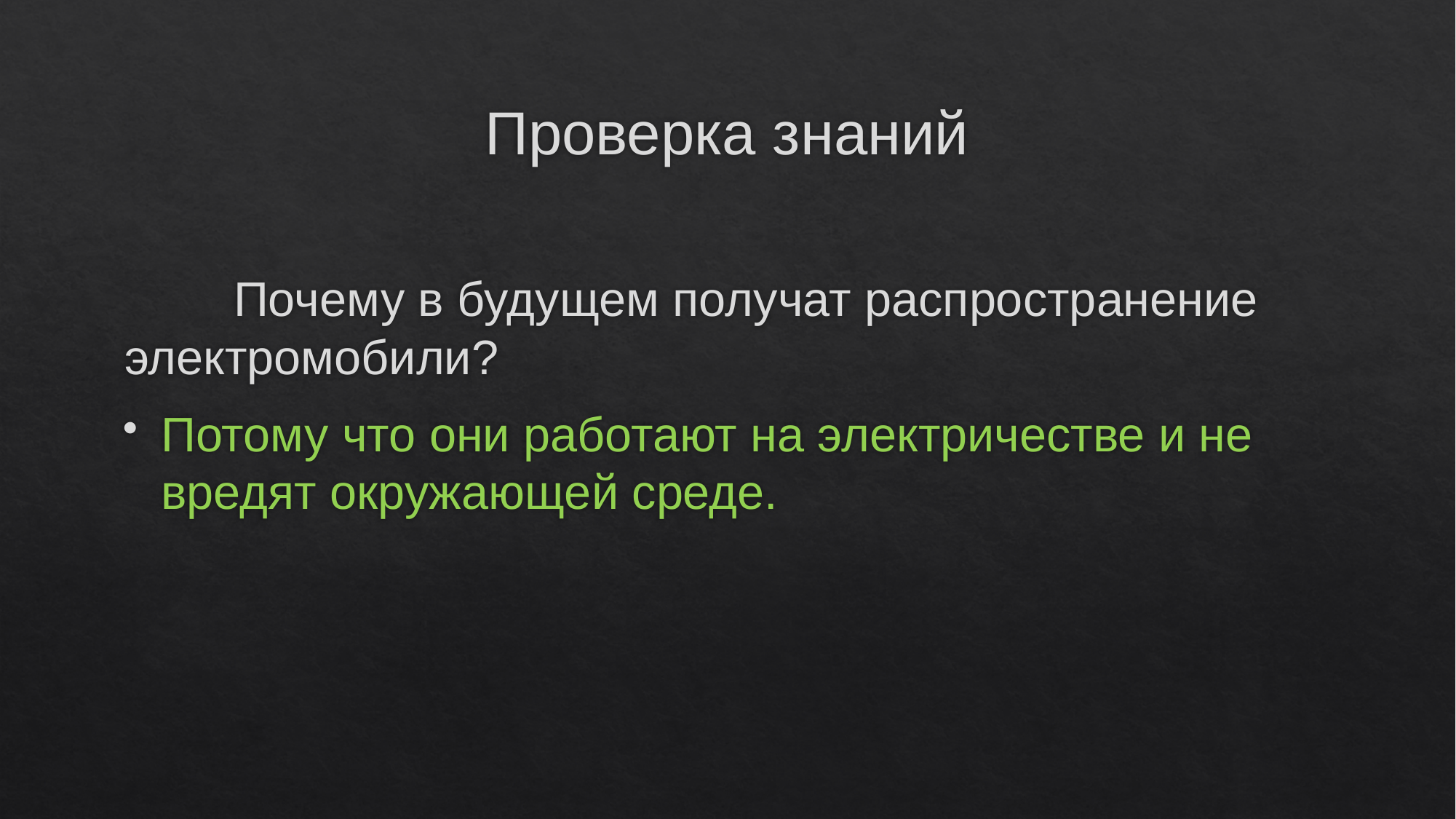

# Проверка знаний

	Почему в будущем получат распространение электромобили?
Потому что они работают на электричестве и не вредят окружающей среде.